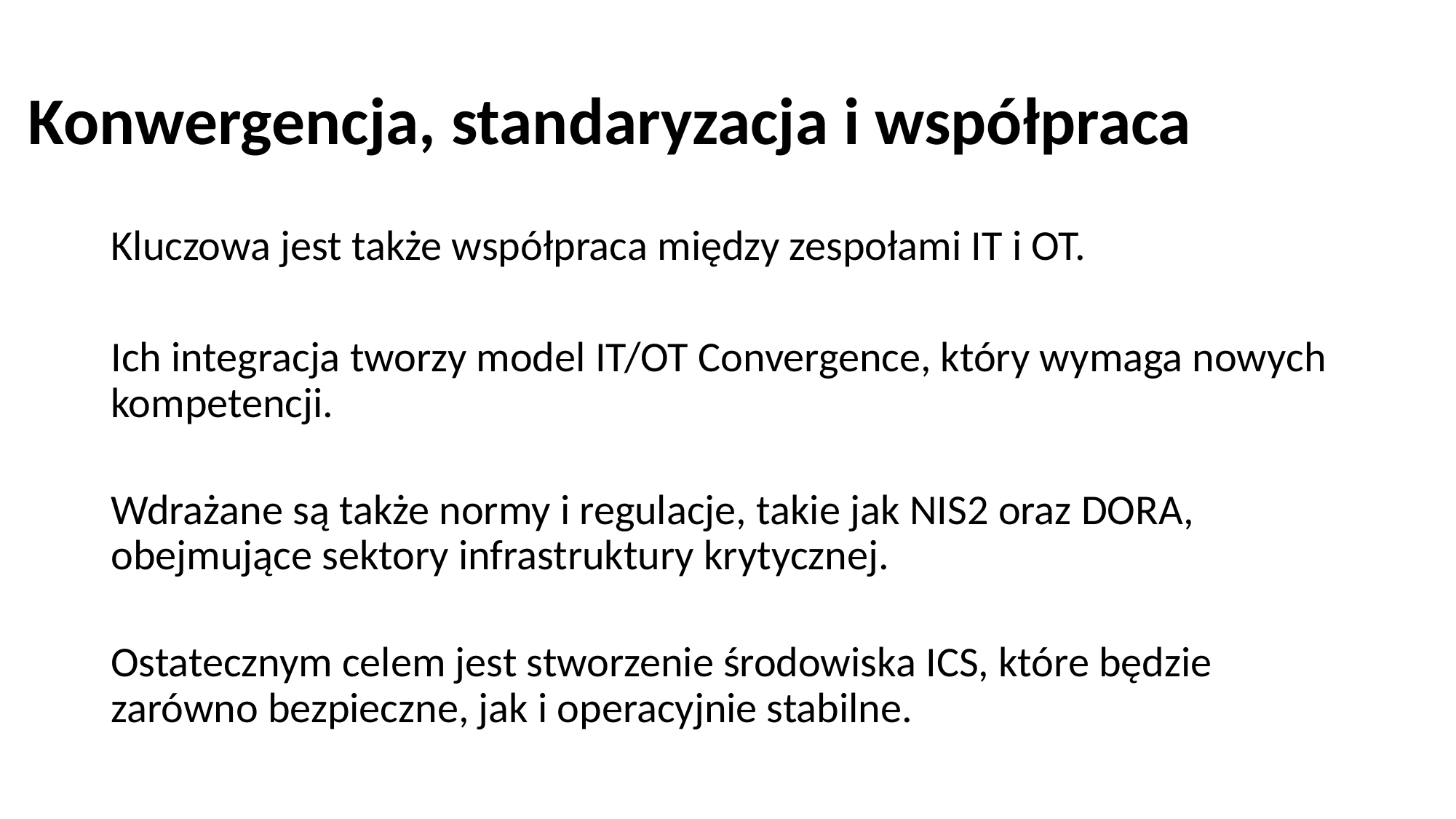

# Konwergencja, standaryzacja i współpraca
Kluczowa jest także współpraca między zespołami IT i OT.
Ich integracja tworzy model IT/OT Convergence, który wymaga nowych kompetencji.
Wdrażane są także normy i regulacje, takie jak NIS2 oraz DORA, obejmujące sektory infrastruktury krytycznej.
Ostatecznym celem jest stworzenie środowiska ICS, które będzie zarówno bezpieczne, jak i operacyjnie stabilne.